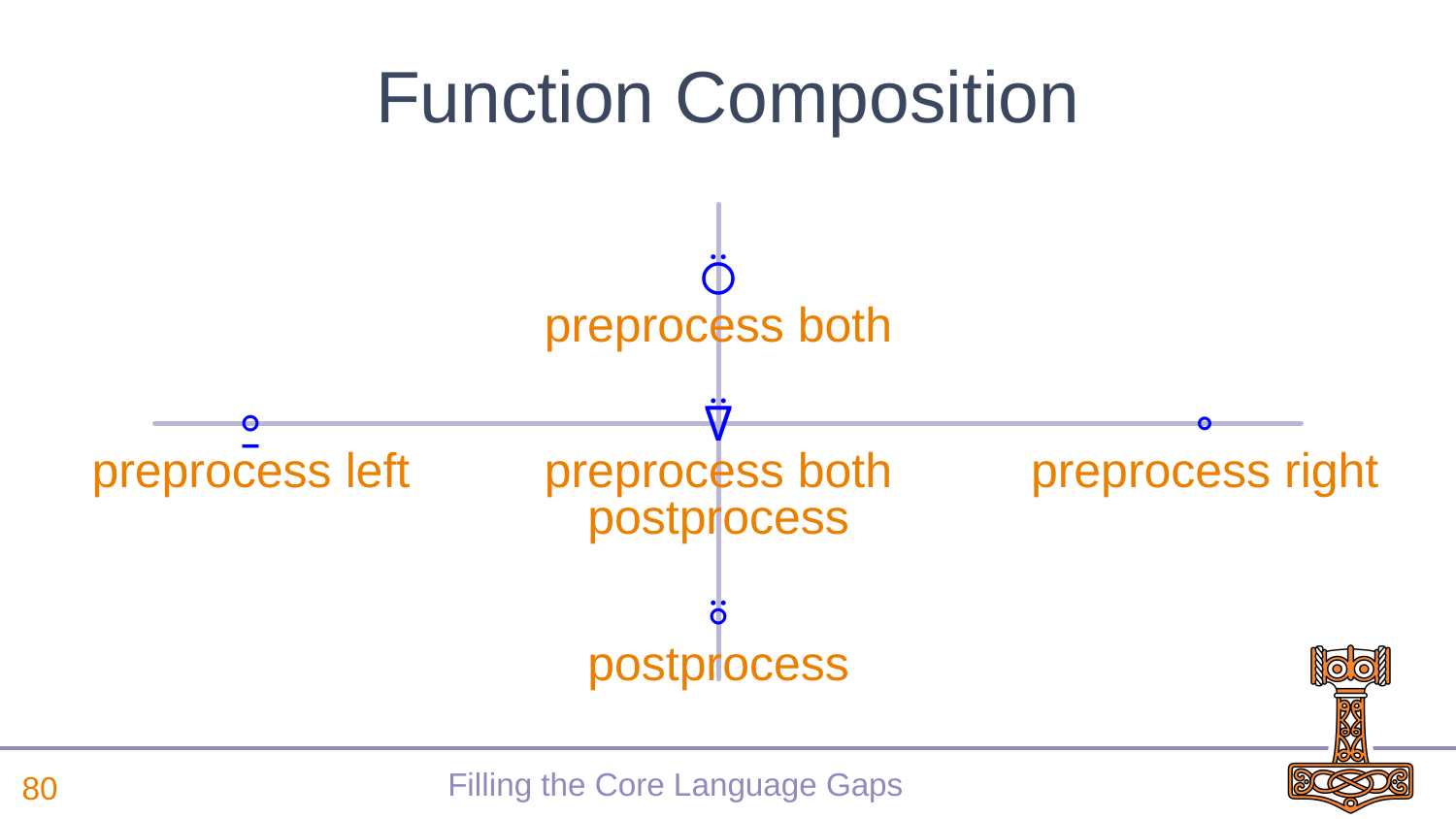

Function Composition
⍥
preprocess both
⍛
preprocess left
⍢
preprocess both
postprocess
∘
preprocess right
⍤
postprocess